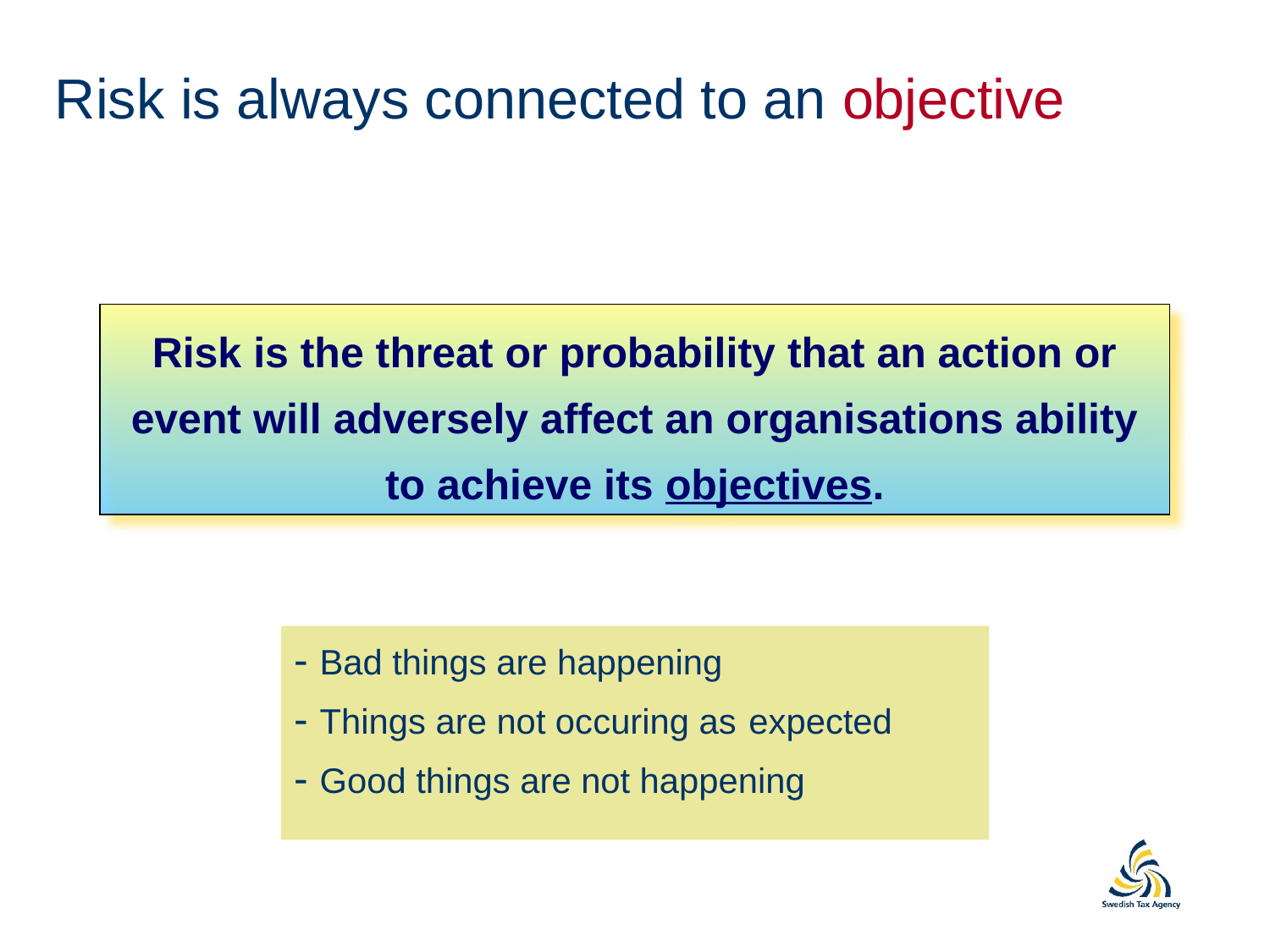

# Risk is always connected to an objective
Risk is the threat or probability that an action or event will adversely affect an organisations ability to achieve its objectives.
- Bad things are happening
- Things are not occuring as expected
- Good things are not happening